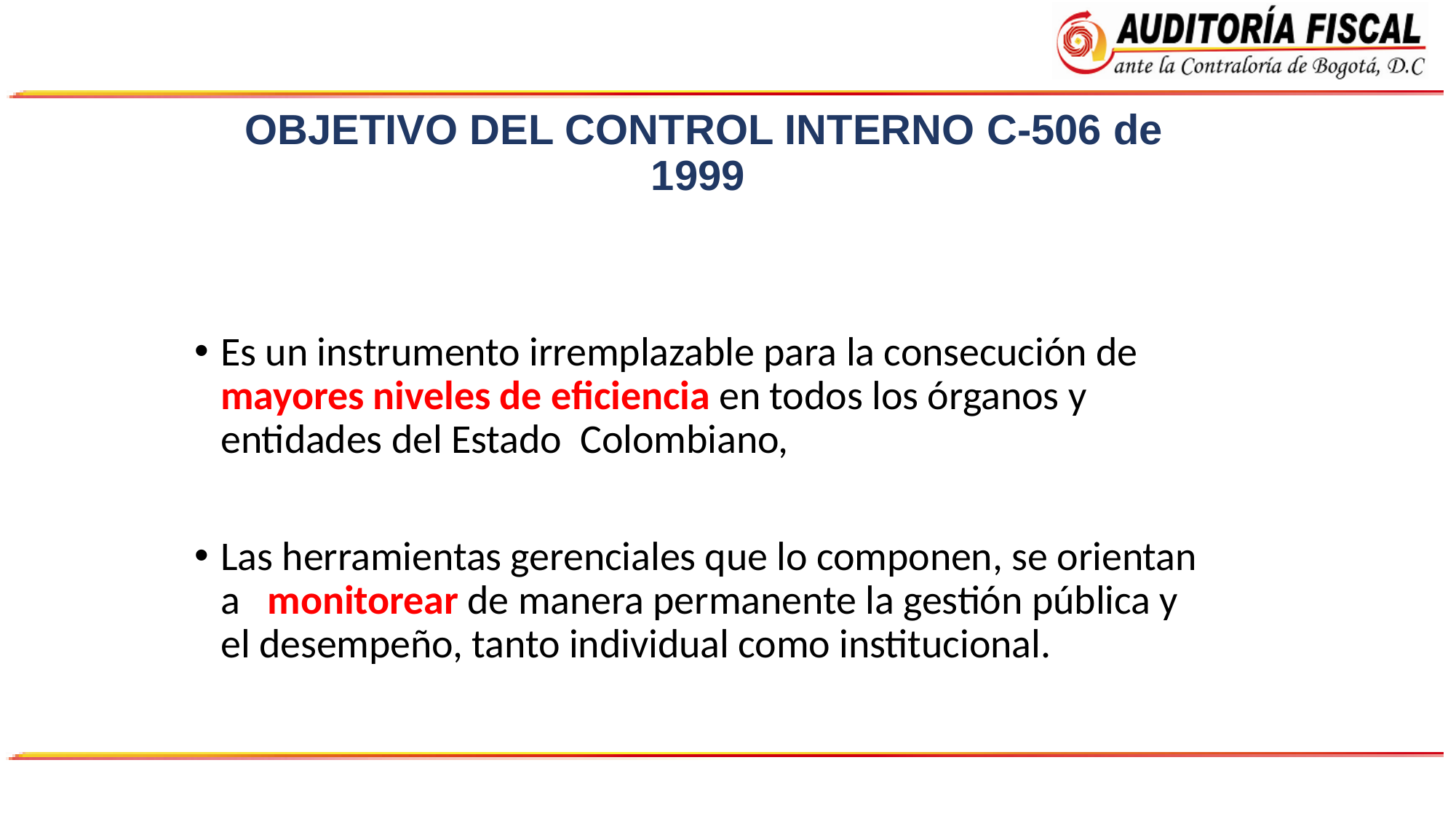

OBJETIVO DEL CONTROL INTERNO C-506 de 1999

Es un instrumento irremplazable para la consecución de mayores niveles de eficiencia en todos los órganos y entidades del Estado  Colombiano,

Las herramientas gerenciales que lo componen, se orientan a   monitorear de manera permanente la gestión pública y el desempeño, tanto individual como institucional.